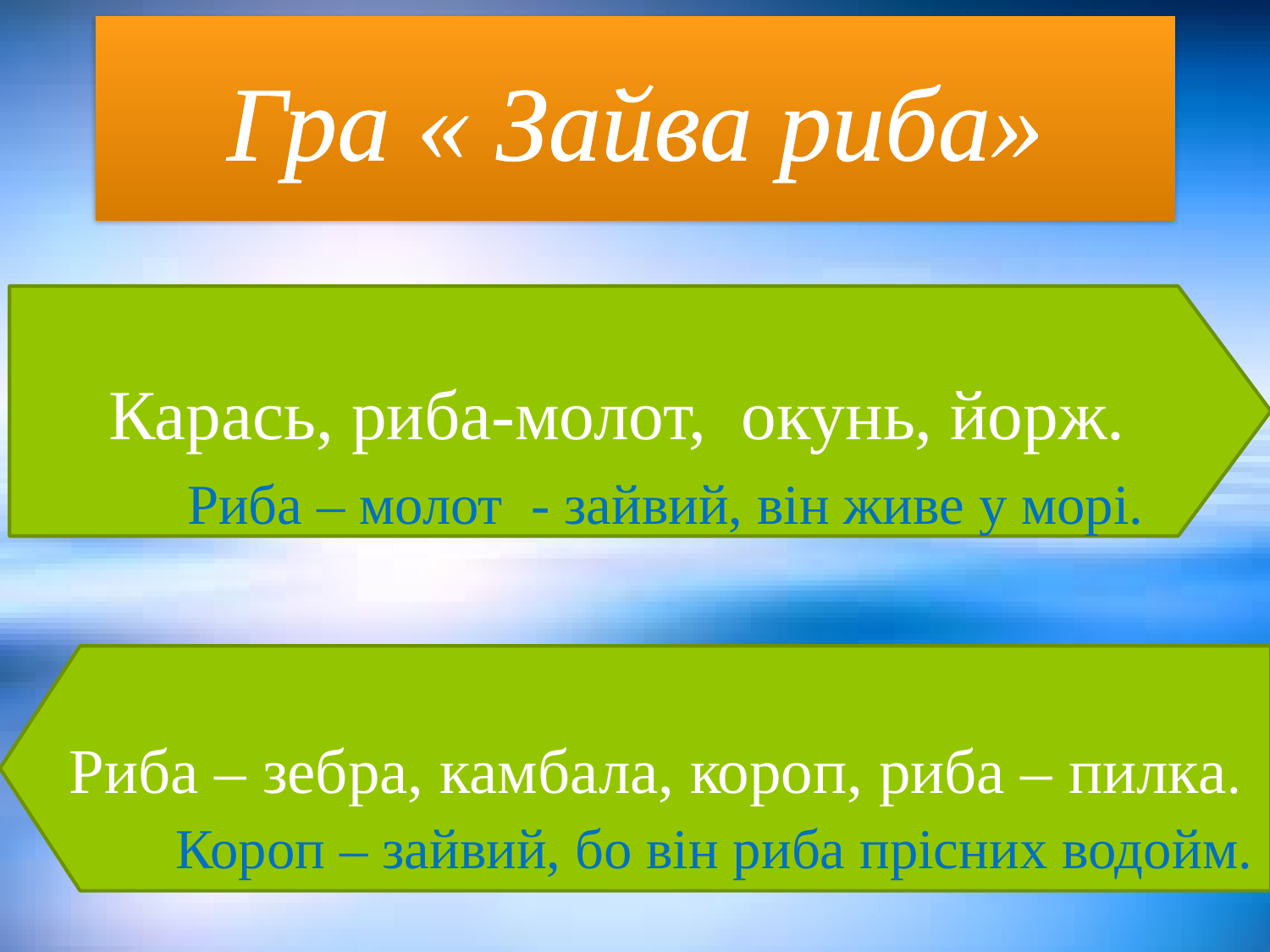

# Гра « Зайва риба»
Карась, риба-молот,  окунь, йорж.
Риба – молот  - зайвий, він живе у морі.
Риба – зебра, камбала, короп, риба – пилка.
Короп – зайвий, бо він риба прісних водойм.